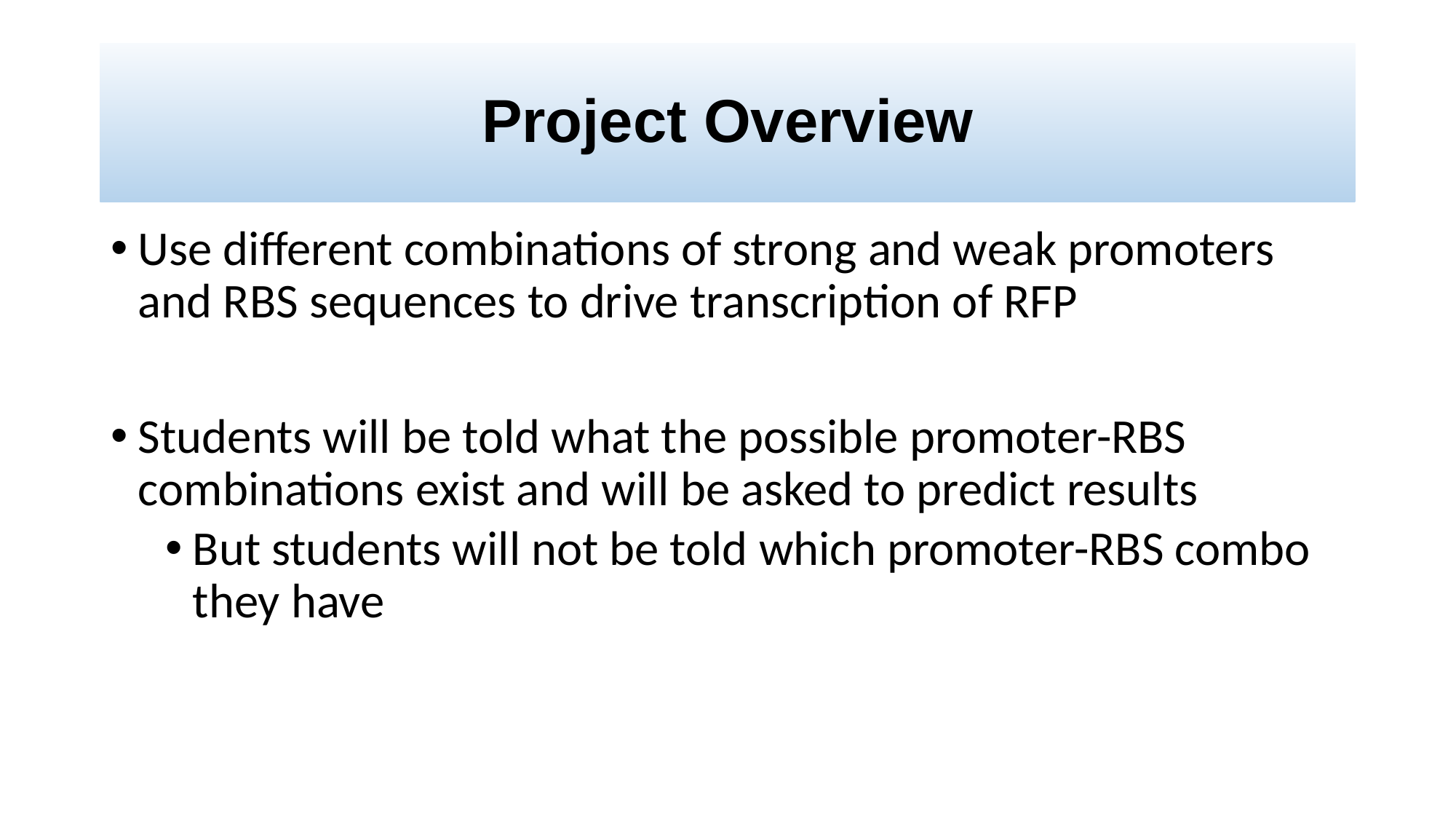

# Project Overview
Use different combinations of strong and weak promoters and RBS sequences to drive transcription of RFP

Students will be told what the possible promoter-RBS combinations exist and will be asked to predict results
But students will not be told which promoter-RBS combo they have